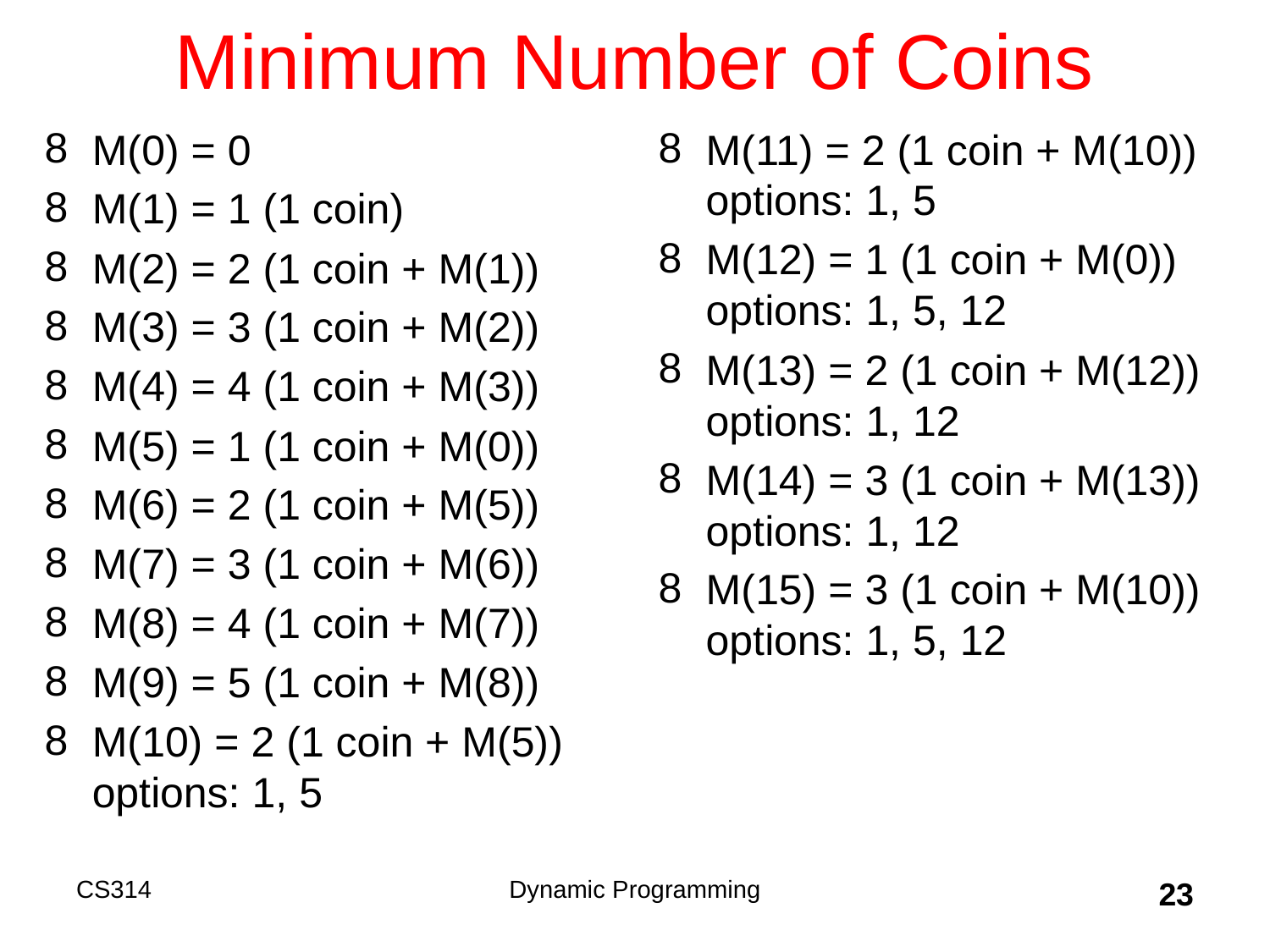

# Minimum Number of Coins
M(0) = 0
M(1) = 1 (1 coin)
M(2) = 2 (1 coin + M(1))
M(3) = 3 (1 coin + M(2))
M(4) = 4 (1 coin + M(3))
M(5) = 1 (1 coin + M(0))
M(6) = 2 (1 coin + M(5))
M(7) = 3 (1 coin + M(6))
M(8) = 4 (1 coin + M(7))
M(9) = 5 (1 coin + M(8))
M(10) = 2 (1 coin + M(5))
options: 1, 5

M(11) = 2 (1 coin + M(10))
options: 1, 5
M(12) = 1 (1 coin + M(0))
options: 1, 5, 12
M(13) = 2 (1 coin + M(12))
options: 1, 12
M(14) = 3 (1 coin + M(13))
options: 1, 12
M(15) = 3 (1 coin + M(10))
options: 1, 5, 12

CS314
Dynamic Programming
23